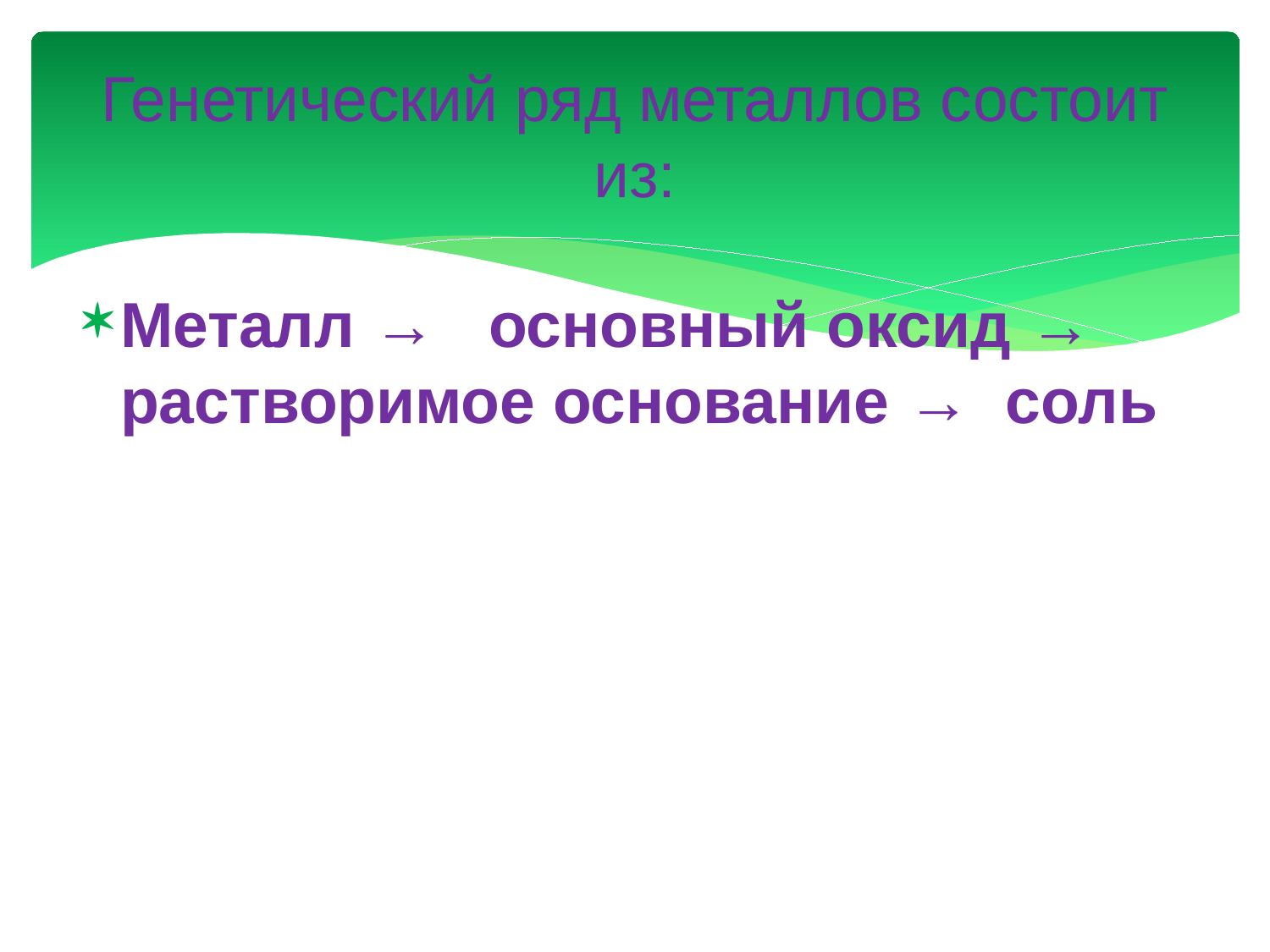

# Генетический ряд металлов состоит из:
Металл →   основный оксид →   растворимое основание →  соль